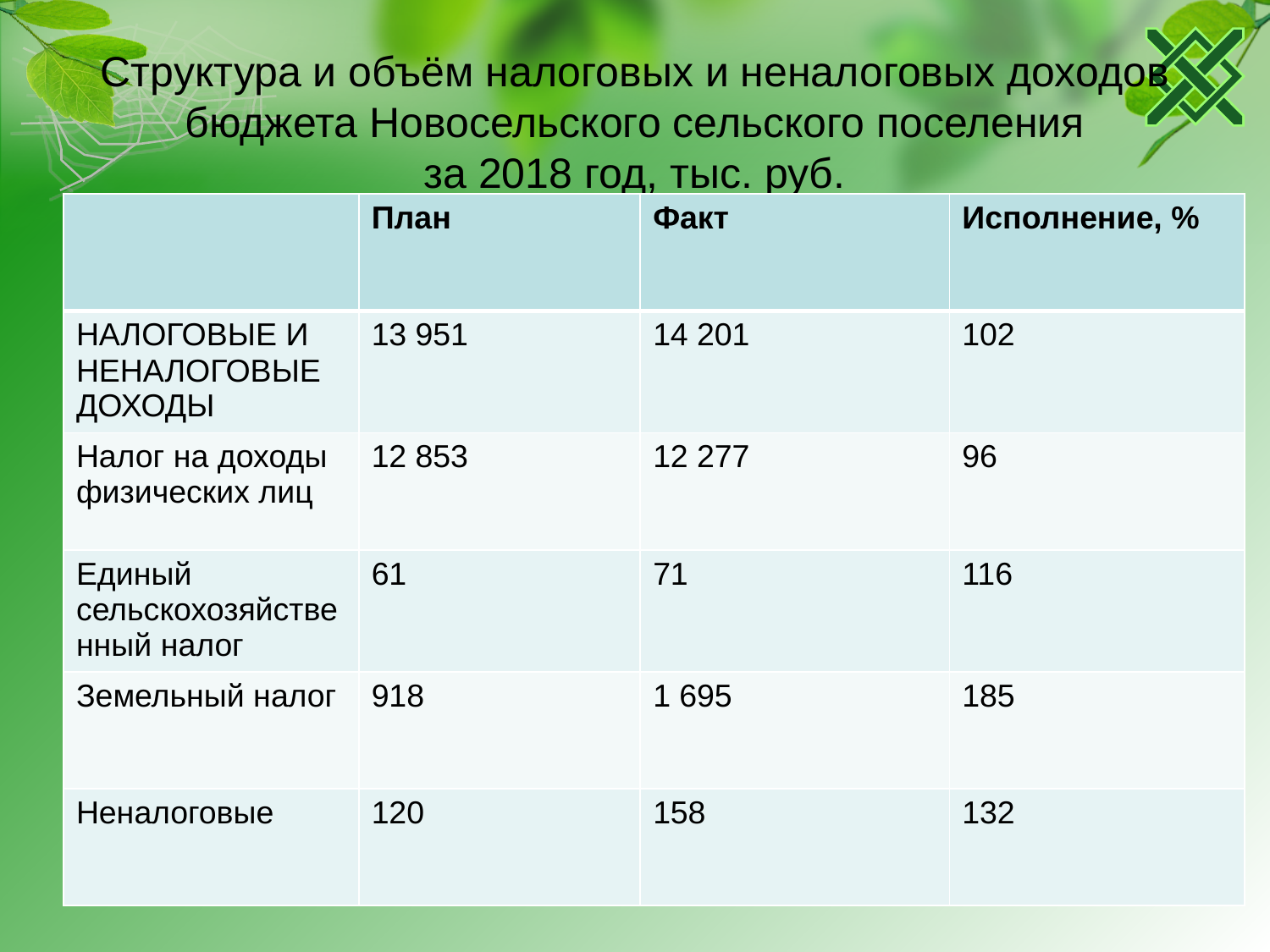

# Структура и объём налоговых и неналоговых доходов бюджета Новосельского сельского поселения за 2018 год, тыс. руб.
|  | План | Факт | Исполнение, % |
| --- | --- | --- | --- |
| НАЛОГОВЫЕ И НЕНАЛОГОВЫЕ ДОХОДЫ | 13 951 | 14 201 | 102 |
| Налог на доходы физических лиц | 12 853 | 12 277 | 96 |
| Единый сельскохозяйственный налог | 61 | 71 | 116 |
| Земельный налог | 918 | 1 695 | 185 |
| Неналоговые | 120 | 158 | 132 |